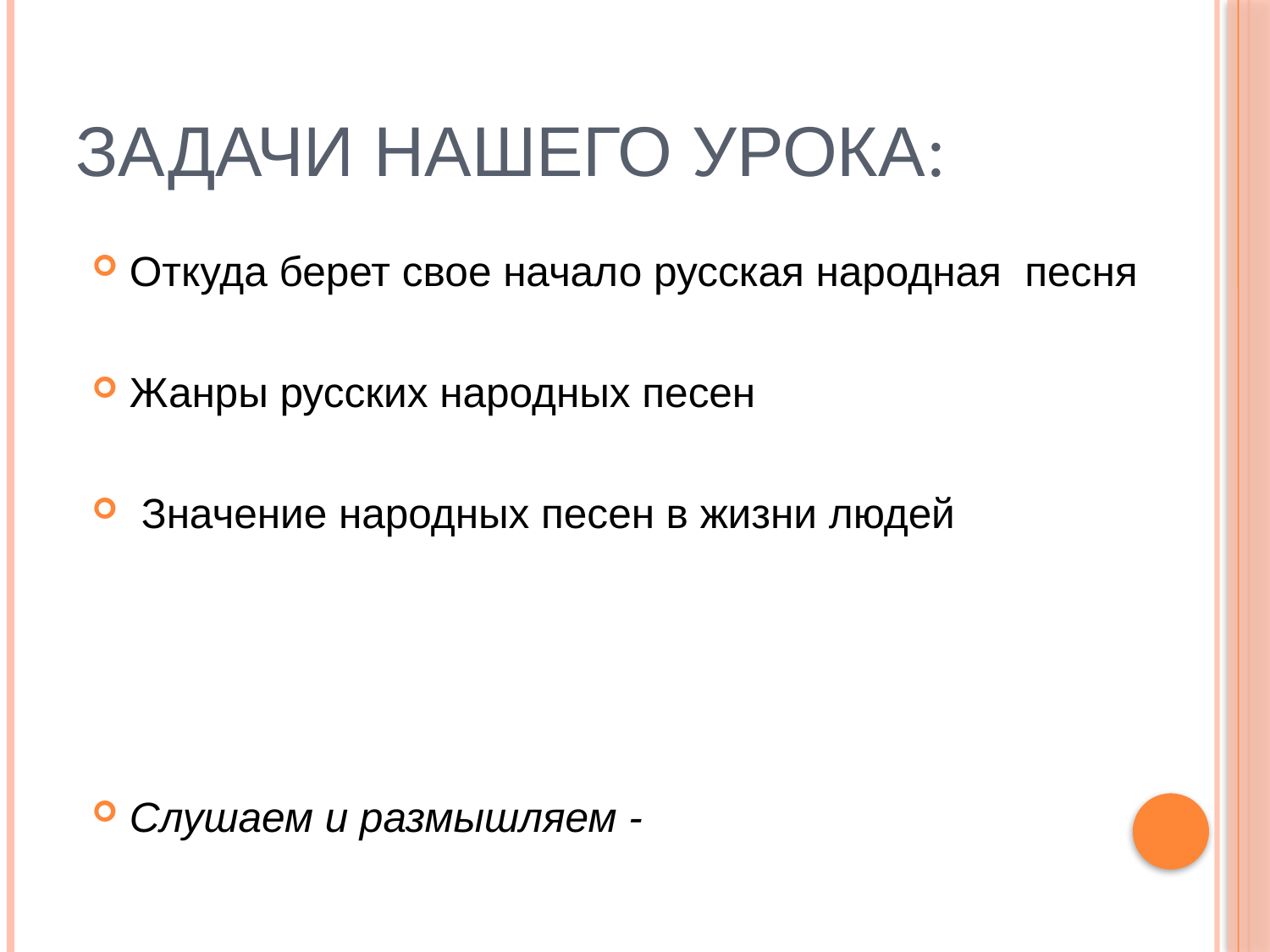

# Задачи нашего урока:
Откуда берет свое начало русская народная  песня

Жанры русских народных песен

 Значение народных песен в жизни людей

Слушаем и размышляем -